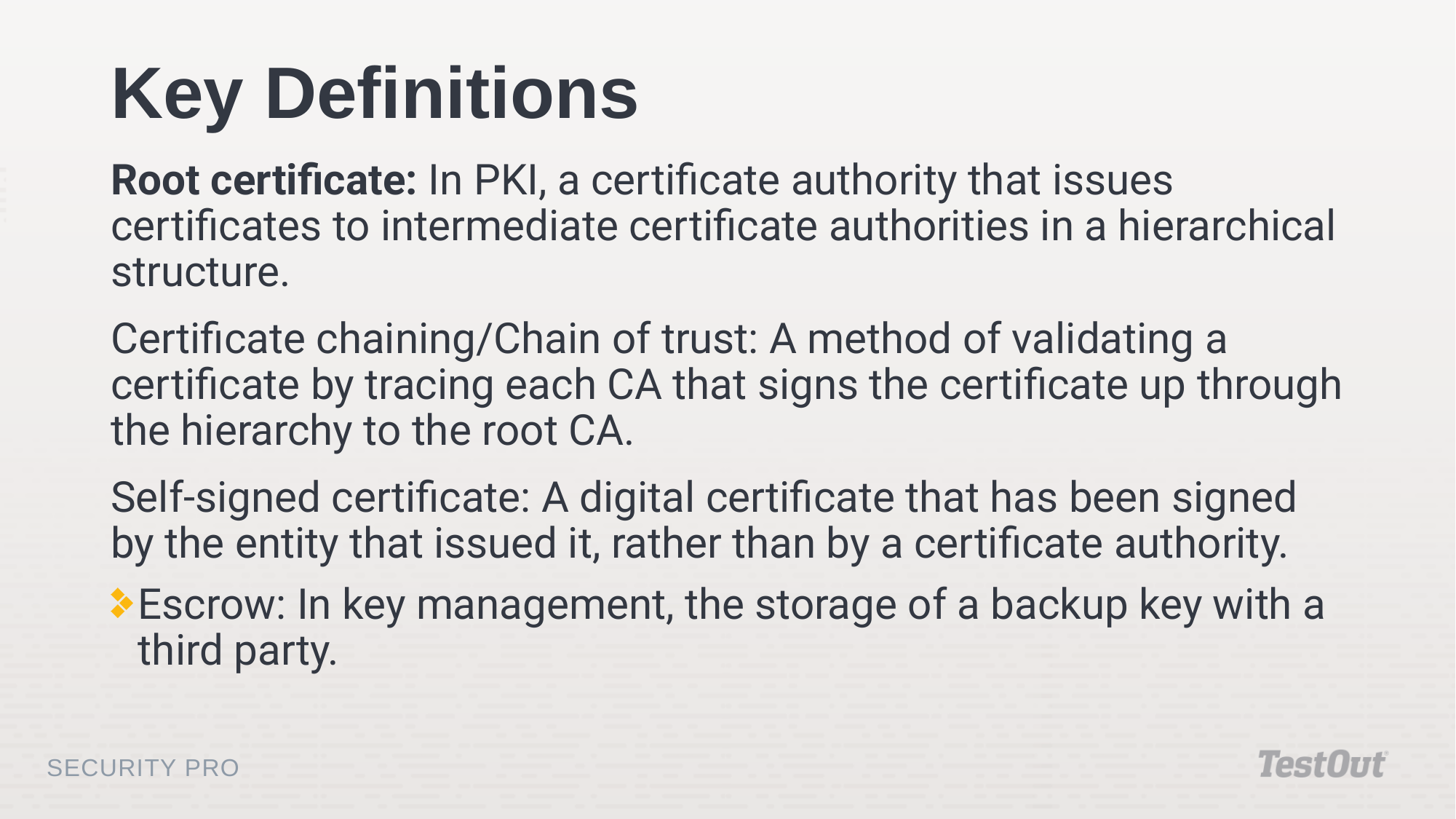

# Key Definitions
Root certificate: In PKI, a certificate authority that issues certificates to intermediate certificate authorities in a hierarchical structure.
Certificate chaining/Chain of trust: A method of validating a certificate by tracing each CA that signs the certificate up through the hierarchy to the root CA.
Self-signed certificate: A digital certificate that has been signed by the entity that issued it, rather than by a certificate authority.
Escrow: In key management, the storage of a backup key with a third party.
Security Pro